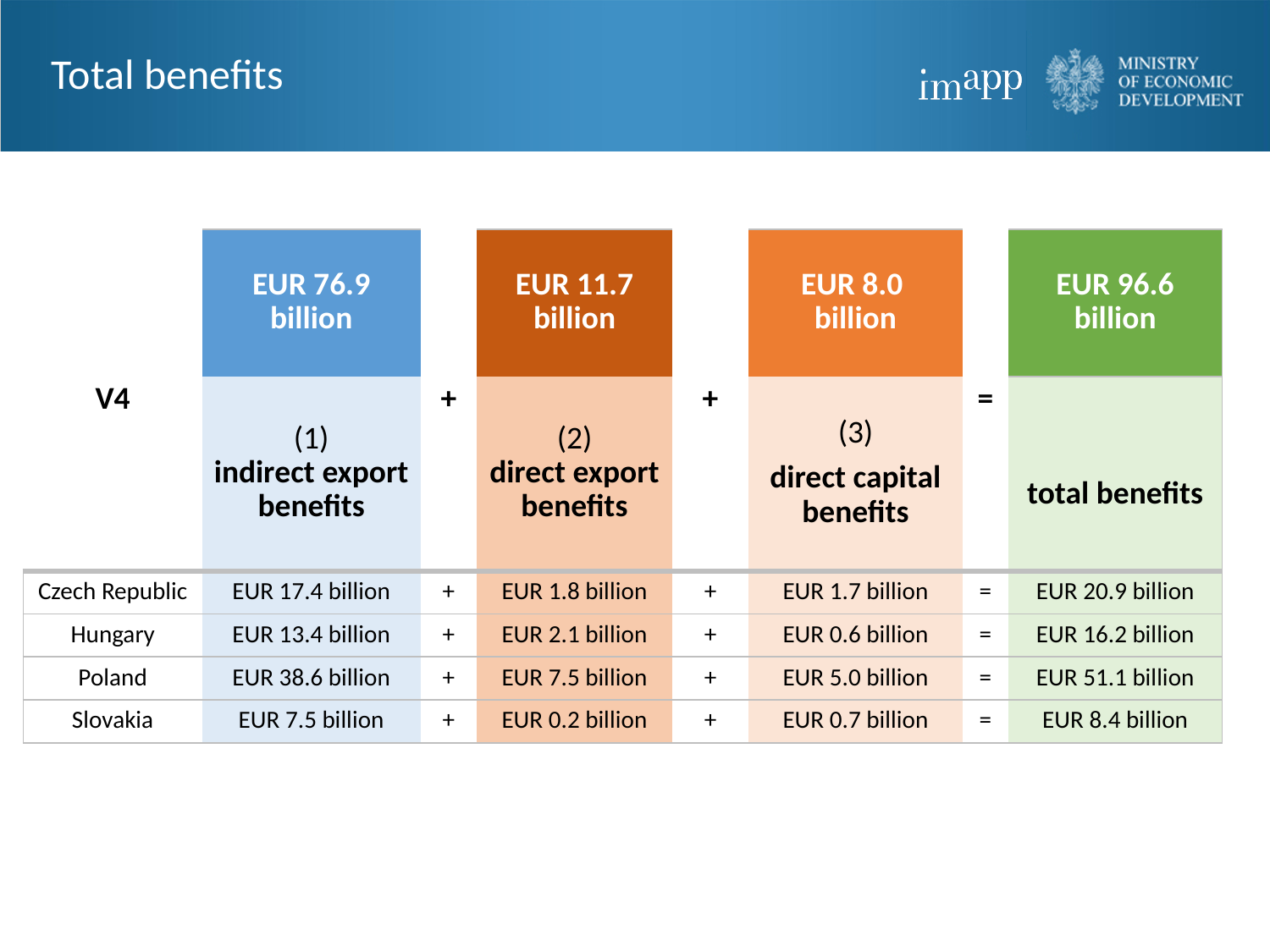

# Total benefits
| V4 | EUR 76.9 billion | + | EUR 11.7 billion | + | EUR 8.0 billion | = | EUR 96.6 billion |
| --- | --- | --- | --- | --- | --- | --- | --- |
|  | (1) indirect export benefits |  | (2) direct export benefits |  | (3) direct capital benefits |  | total benefits |
| Czech Republic | EUR 17.4 billion | + | EUR 1.8 billion | + | EUR 1.7 billion | = | EUR 20.9 billion |
| Hungary | EUR 13.4 billion | + | EUR 2.1 billion | + | EUR 0.6 billion | = | EUR 16.2 billion |
| Poland | EUR 38.6 billion | + | EUR 7.5 billion | + | EUR 5.0 billion | = | EUR 51.1 billion |
| Slovakia | EUR 7.5 billion | + | EUR 0.2 billion | + | EUR 0.7 billion | = | EUR 8.4 billion |